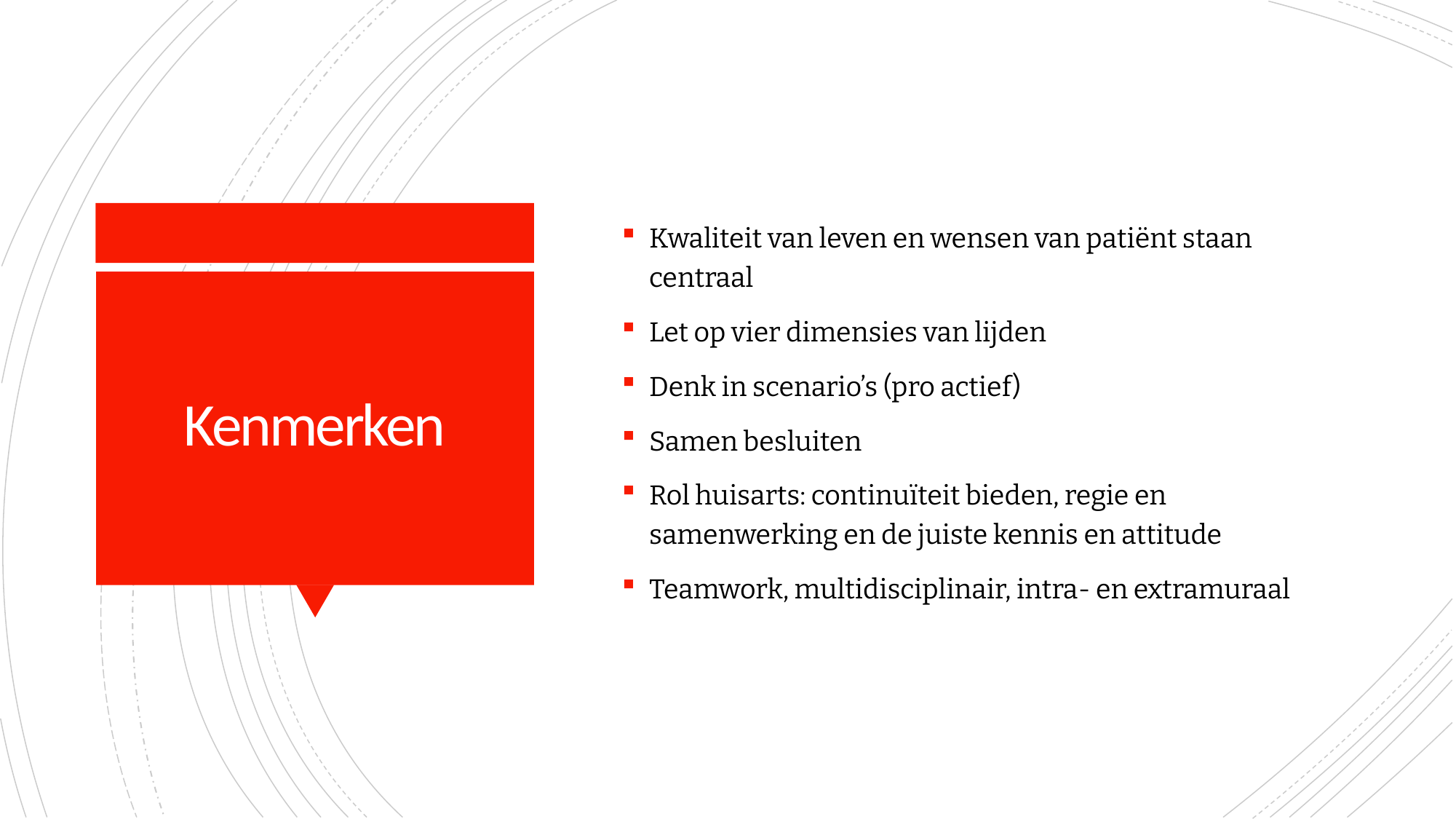

Kwaliteit van leven en wensen van patiënt staan centraal
Let op vier dimensies van lijden
Denk in scenario’s (pro actief)
Samen besluiten
Rol huisarts: continuïteit bieden, regie en samenwerking en de juiste kennis en attitude
Teamwork, multidisciplinair, intra- en extramuraal
# Kenmerken